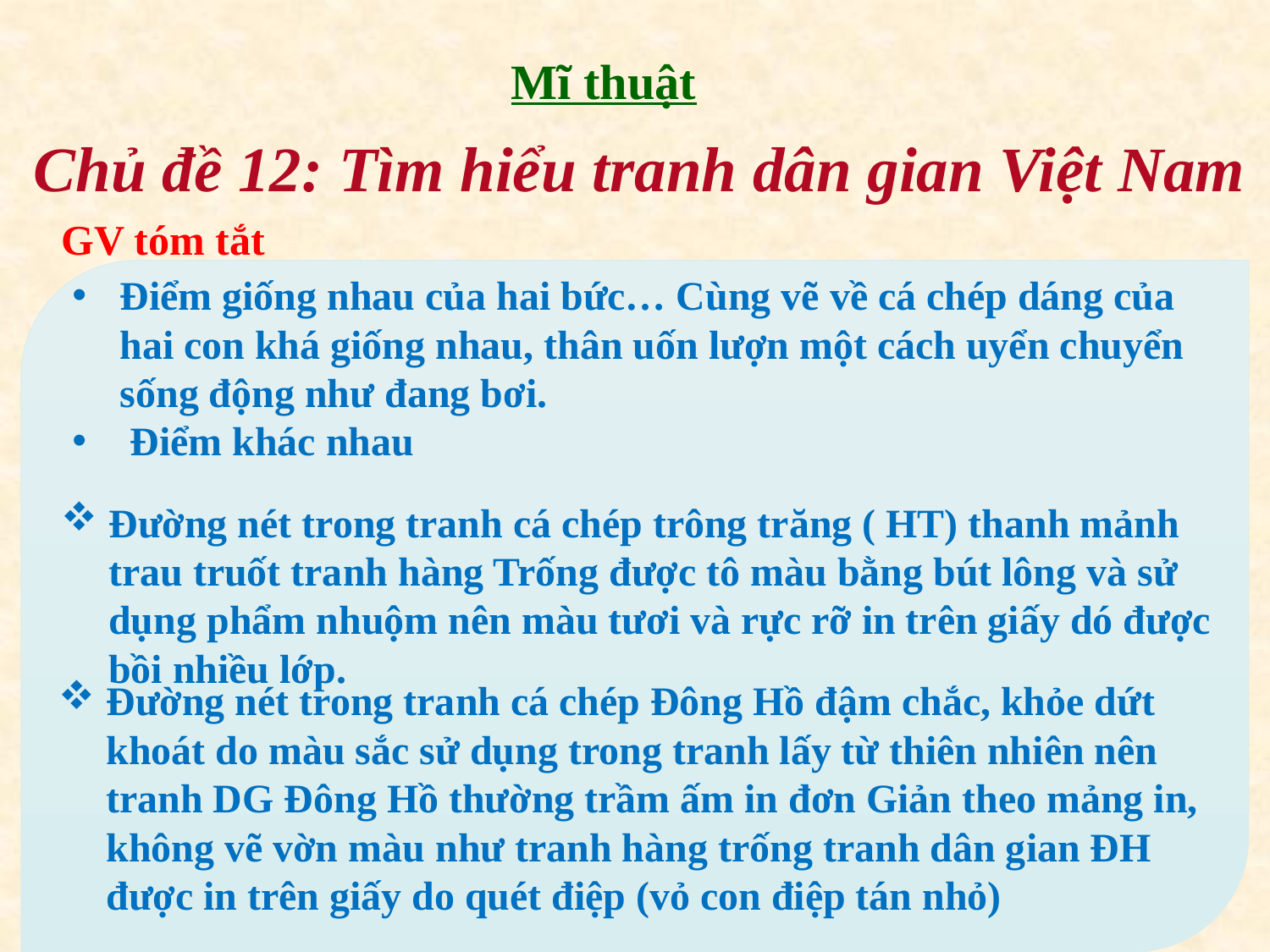

#
Mĩ thuật
Chủ đề 12: Tìm hiểu tranh dân gian Việt Nam
GV tóm tắt

Điểm giống nhau của hai bức… Cùng vẽ về cá chép dáng của hai con khá giống nhau, thân uốn lượn một cách uyển chuyển sống động như đang bơi.
 Điểm khác nhau
Đường nét trong tranh cá chép trông trăng ( HT) thanh mảnh trau truốt tranh hàng Trống được tô màu bằng bút lông và sử dụng phẩm nhuộm nên màu tươi và rực rỡ in trên giấy dó được bồi nhiều lớp.
Đường nét trong tranh cá chép Đông Hồ đậm chắc, khỏe dứt khoát do màu sắc sử dụng trong tranh lấy từ thiên nhiên nên tranh DG Đông Hồ thường trầm ấm in đơn Giản theo mảng in, không vẽ vờn màu như tranh hàng trống tranh dân gian ĐH được in trên giấy do quét điệp (vỏ con điệp tán nhỏ)